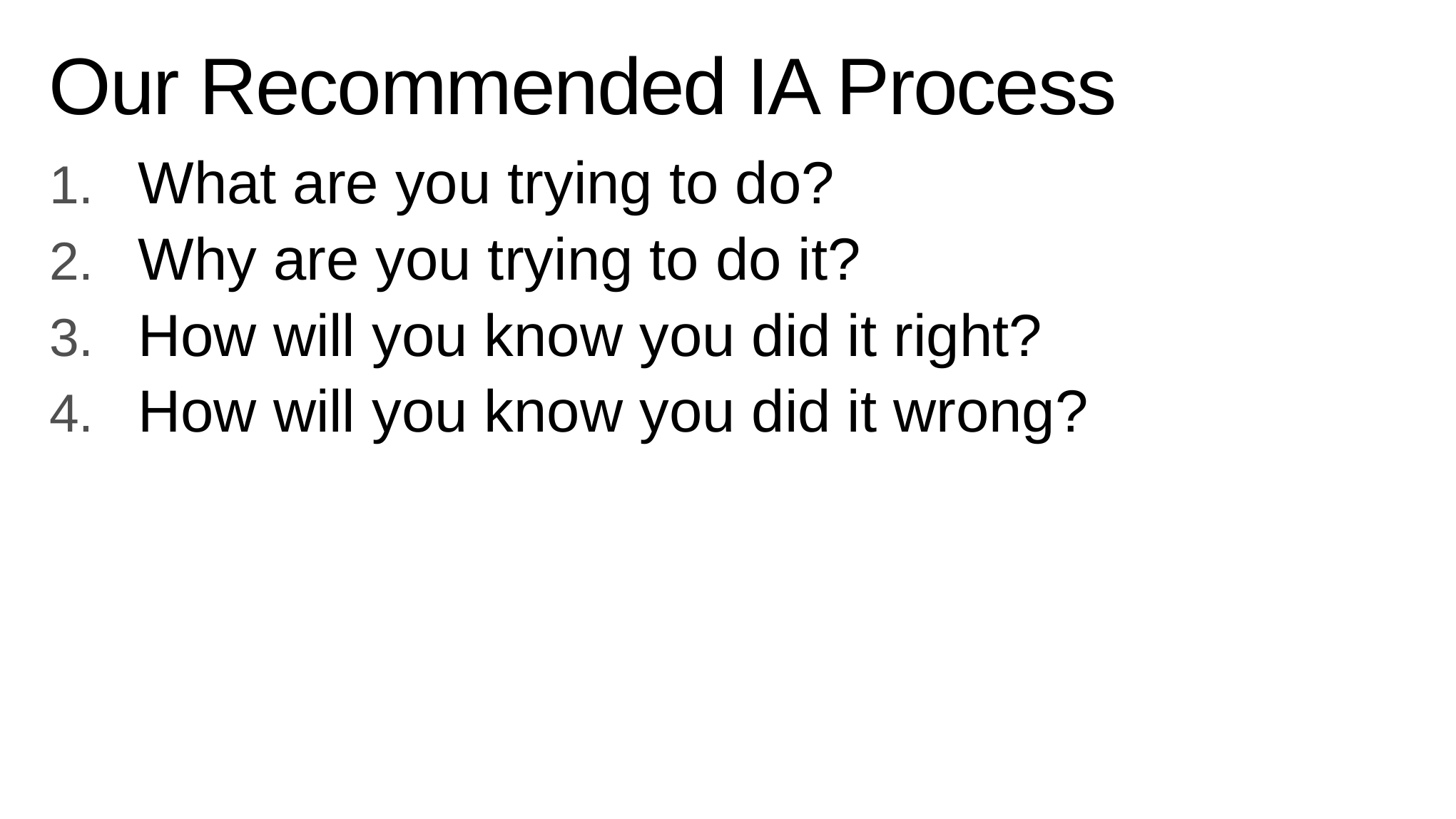

# Our Recommended IA Process
What are you trying to do?
Why are you trying to do it?
How will you know you did it right?
How will you know you did it wrong?